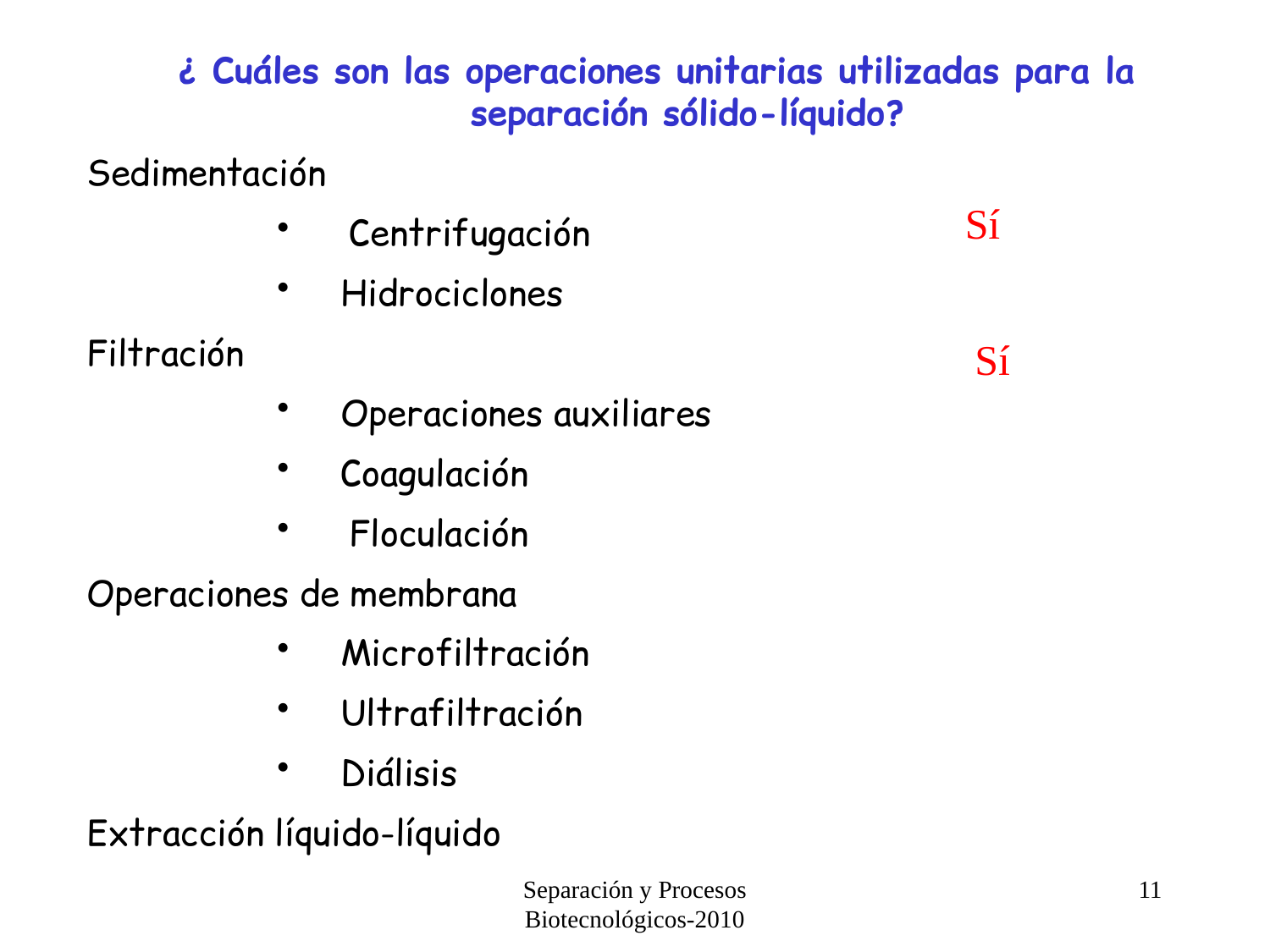

¿ Cuáles son las operaciones unitarias utilizadas para la separación sólido-líquido?
Sedimentación
 Centrifugación
Hidrociclones
Filtración
Operaciones auxiliares
Coagulación
 Floculación
Operaciones de membrana
Microfiltración
Ultrafiltración
Diálisis
Extracción líquido-líquido
Sí
Sí
Separación y Procesos Biotecnológicos-2010
11